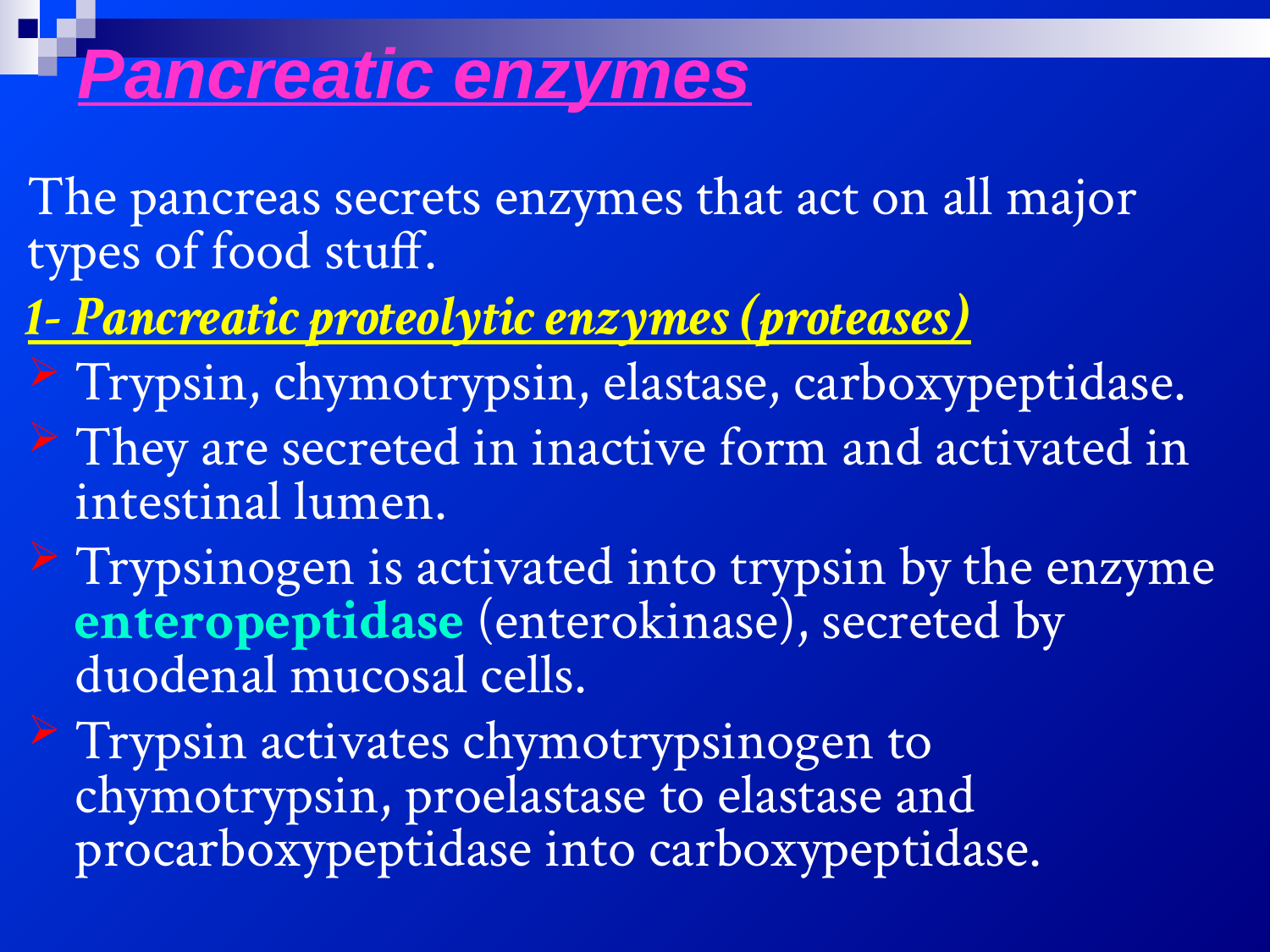

# Pancreatic enzymes

The pancreas secrets enzymes that act on all major types of food stuff.
1- Pancreatic proteolytic enzymes (proteases)
Trypsin, chymotrypsin, elastase, carboxypeptidase.
They are secreted in inactive form and activated in intestinal lumen.
Trypsinogen is activated into trypsin by the enzyme enteropeptidase (enterokinase), secreted by duodenal mucosal cells.
Trypsin activates chymotrypsinogen to chymotrypsin, proelastase to elastase and procarboxypeptidase into carboxypeptidase.